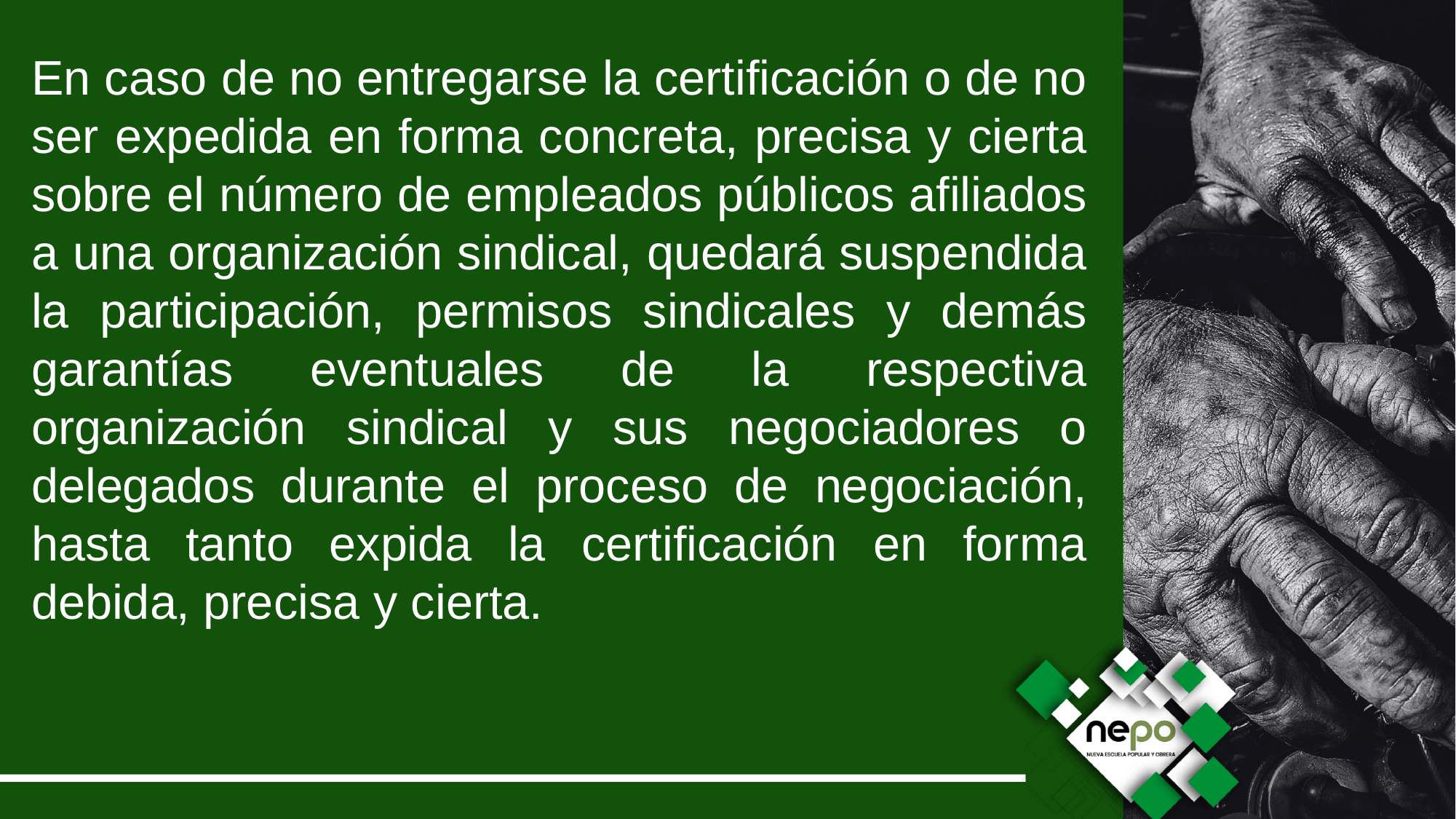

En caso de no entregarse la certificación o de no ser expedida en forma concreta, precisa y cierta sobre el número de empleados públicos afiliados a una organización sindical, quedará suspendida la participación, permisos sindicales y demás garantías eventuales de la respectiva organización sindical y sus negociadores o delegados durante el proceso de negociación, hasta tanto expida la certificación en forma debida, precisa y cierta.